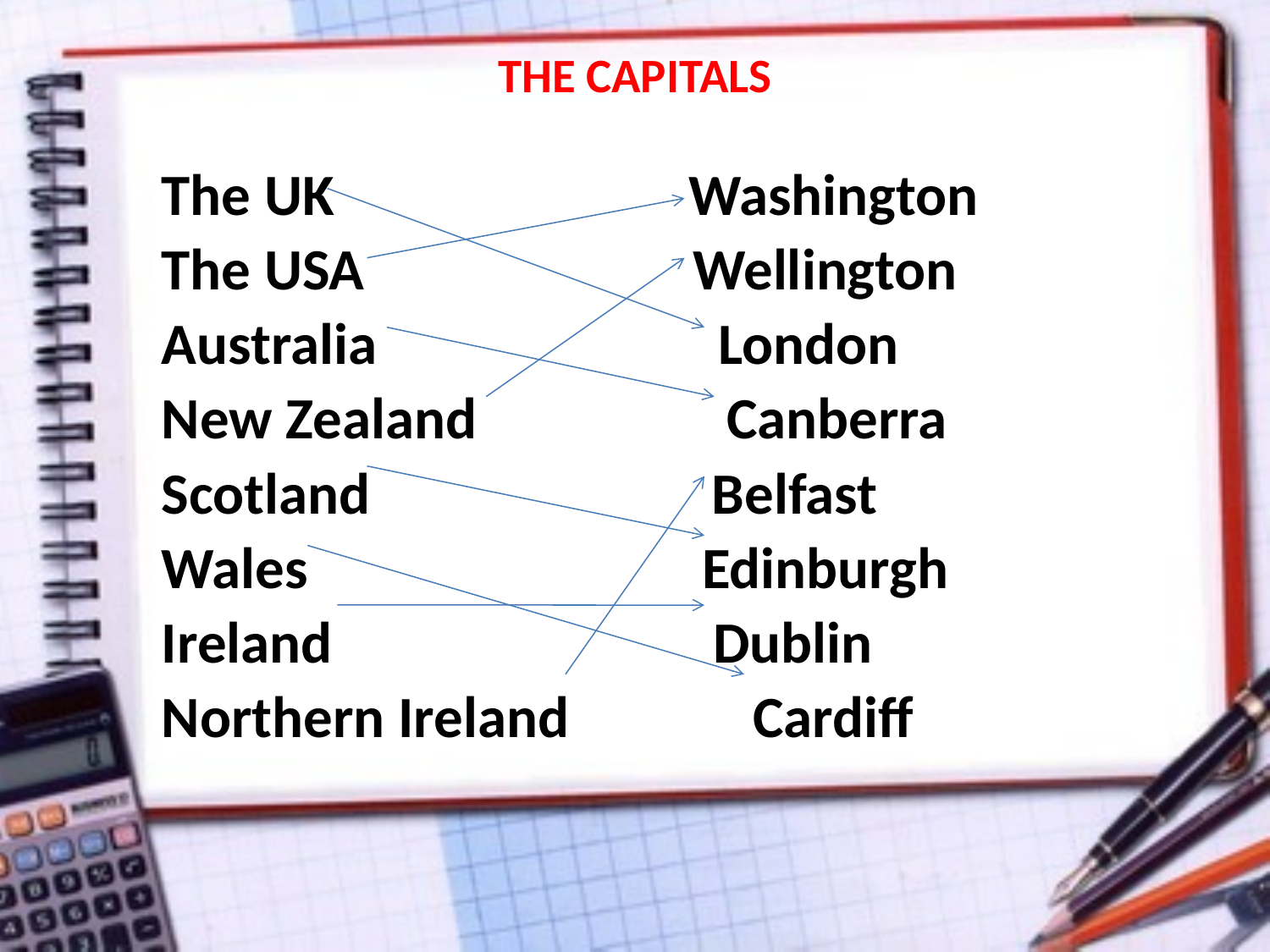

# THE CAPITALS
The UK                           Washington
The USA                         Wellington
Australia                          London
New Zealand                   Canberra
Scotland                          Belfast
Wales                              Edinburgh
Ireland                             Dublin
Northern Ireland              Cardiff